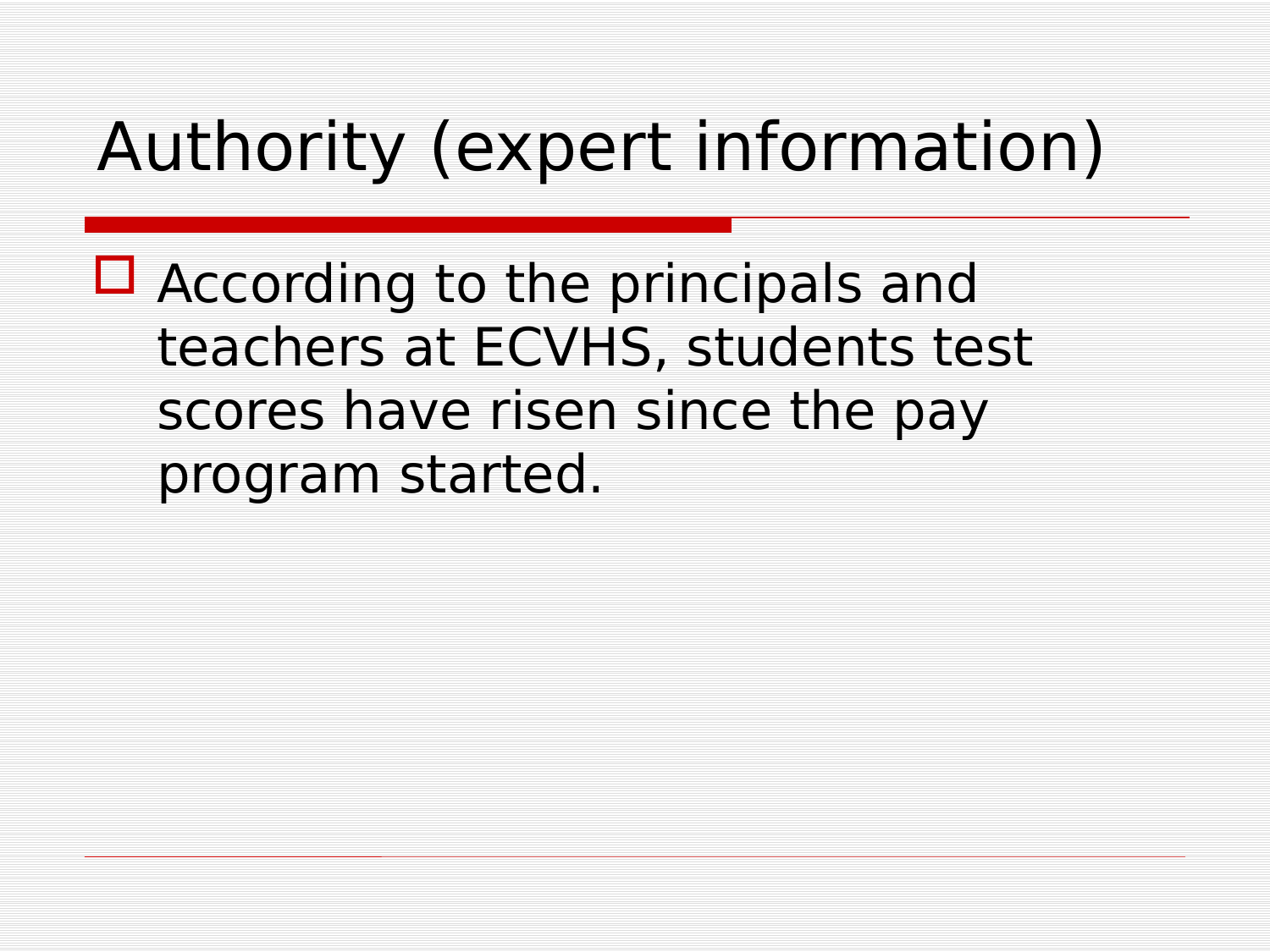

# Authority (expert information)
According to the principals and teachers at ECVHS, students test scores have risen since the pay program started.